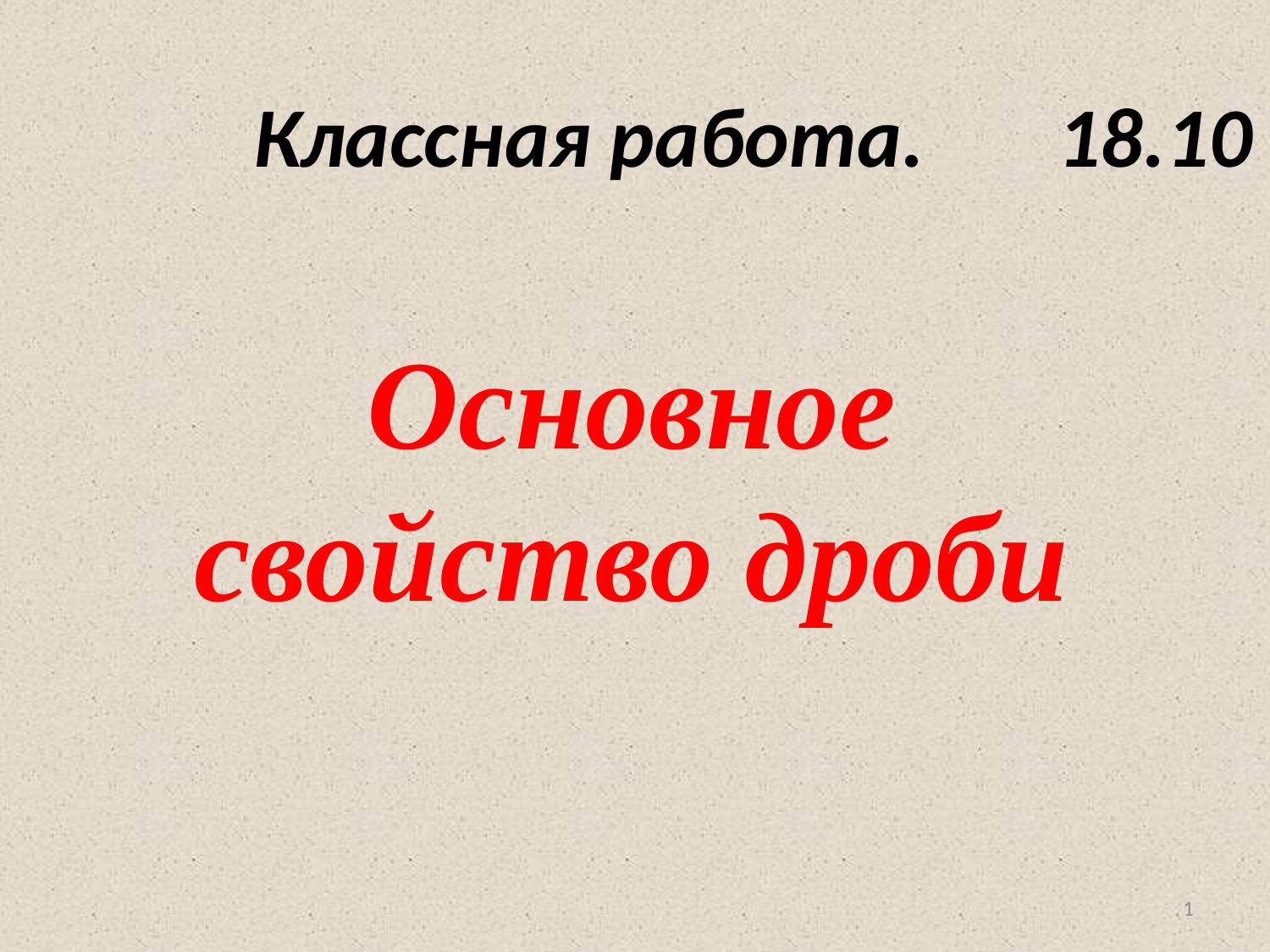

Классная работа.       18.10

Основное свойство дроби

1